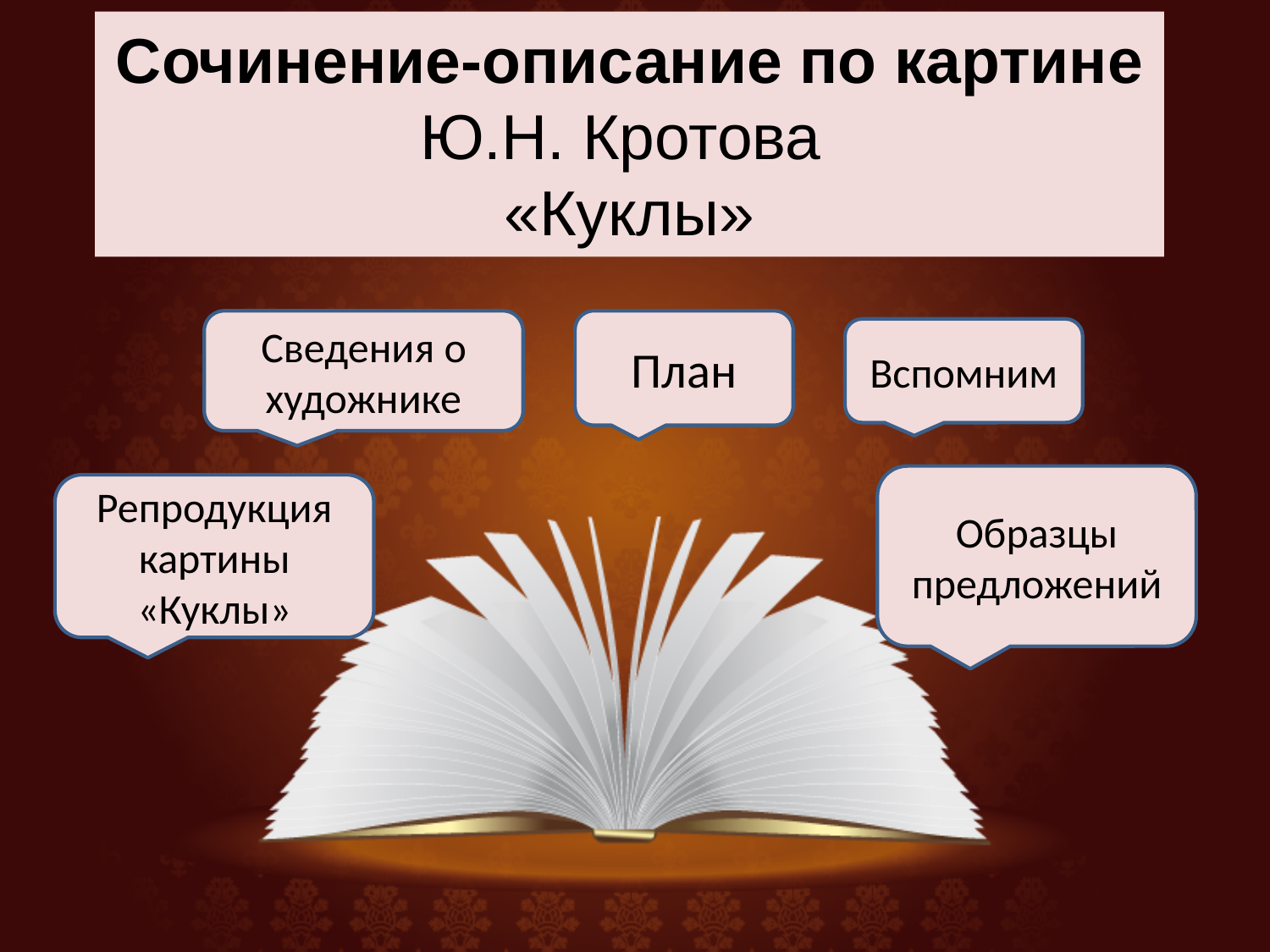

# Сочинение-описание по картине Ю.Н. Кротова «Куклы»
Сведения о художнике
План
Вспомним
Образцы предложений
Репродукция картины «Куклы»